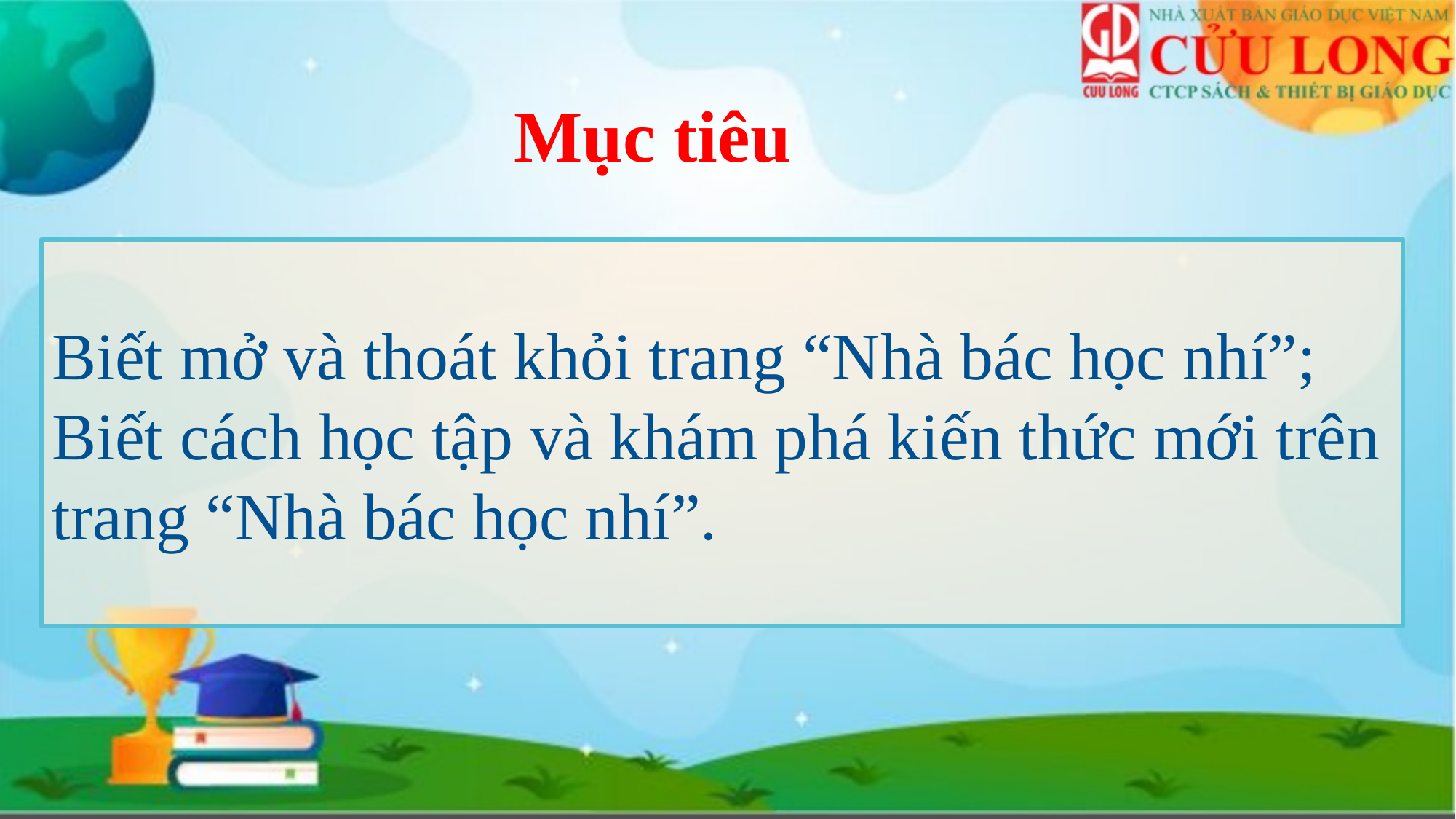

# Mục tiêu
Biết mở và thoát khỏi trang “Nhà bác học nhí”; Biết cách học tập và khám phá kiến thức mới trên trang “Nhà bác học nhí”.